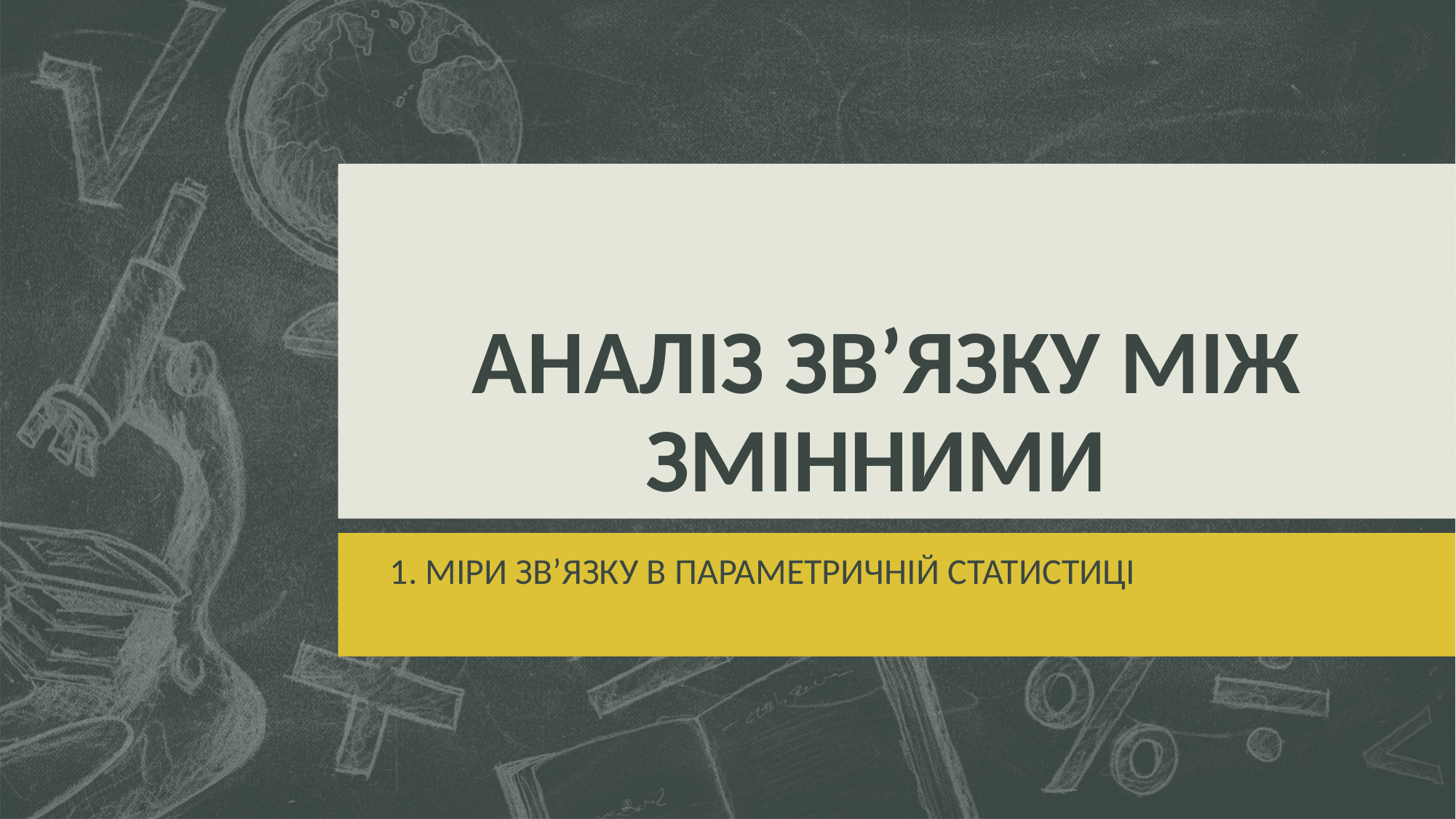

# АНАЛІЗ ЗВ’ЯЗКУ МІЖ ЗМІННИМИ
1. МІРИ ЗВ’ЯЗКУ В ПАРАМЕТРИЧНІЙ СТАТИСТИЦІ